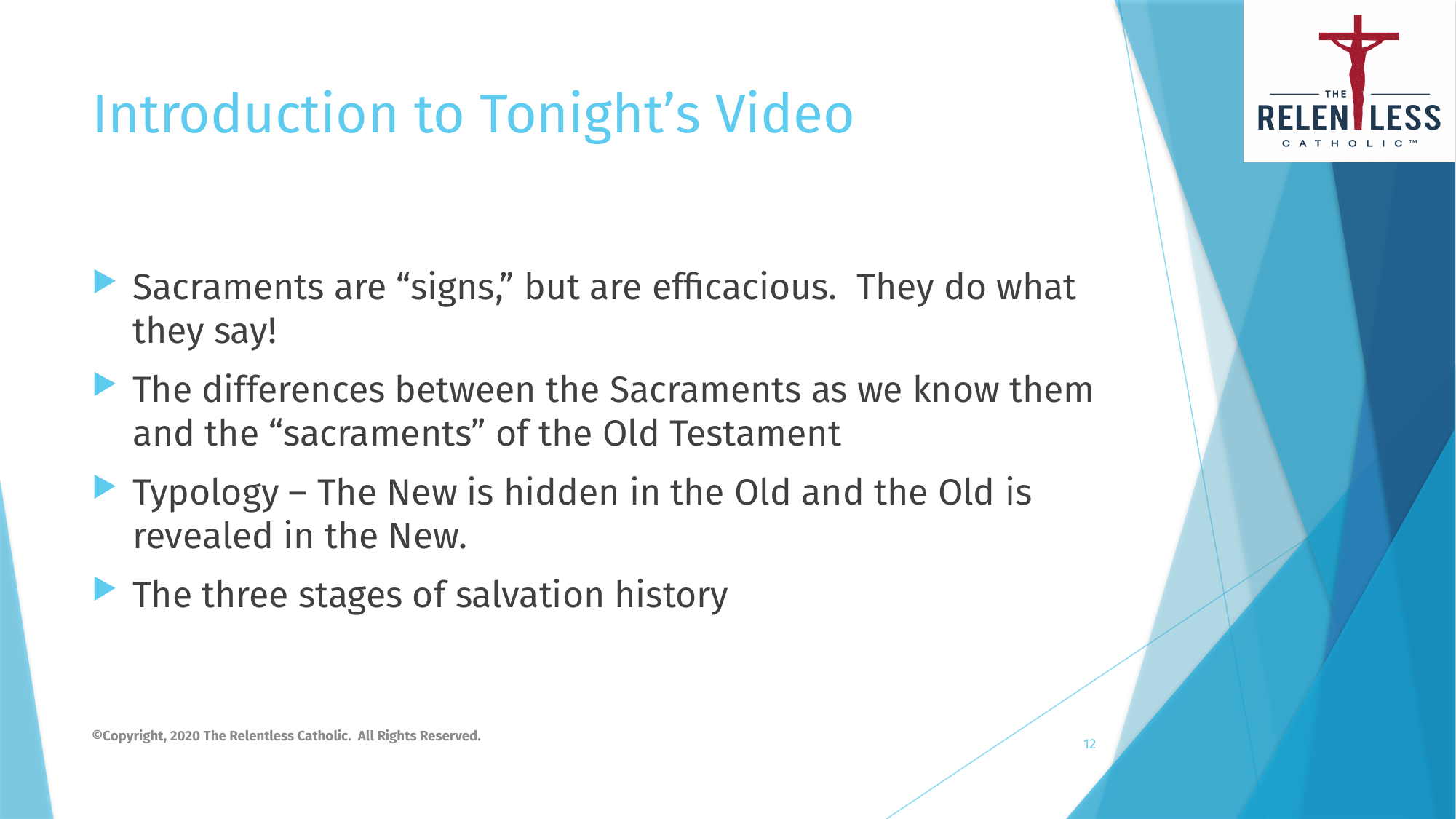

# Introduction to Tonight’s Video
Sacraments are “signs,” but are efficacious.  They do what they say!
The differences between the Sacraments as we know them and the “sacraments” of the Old Testament
Typology – The New is hidden in the Old and the Old is revealed in the New.
The three stages of salvation history

©Copyright, 2020 The Relentless Catholic.  All Rights Reserved.

12